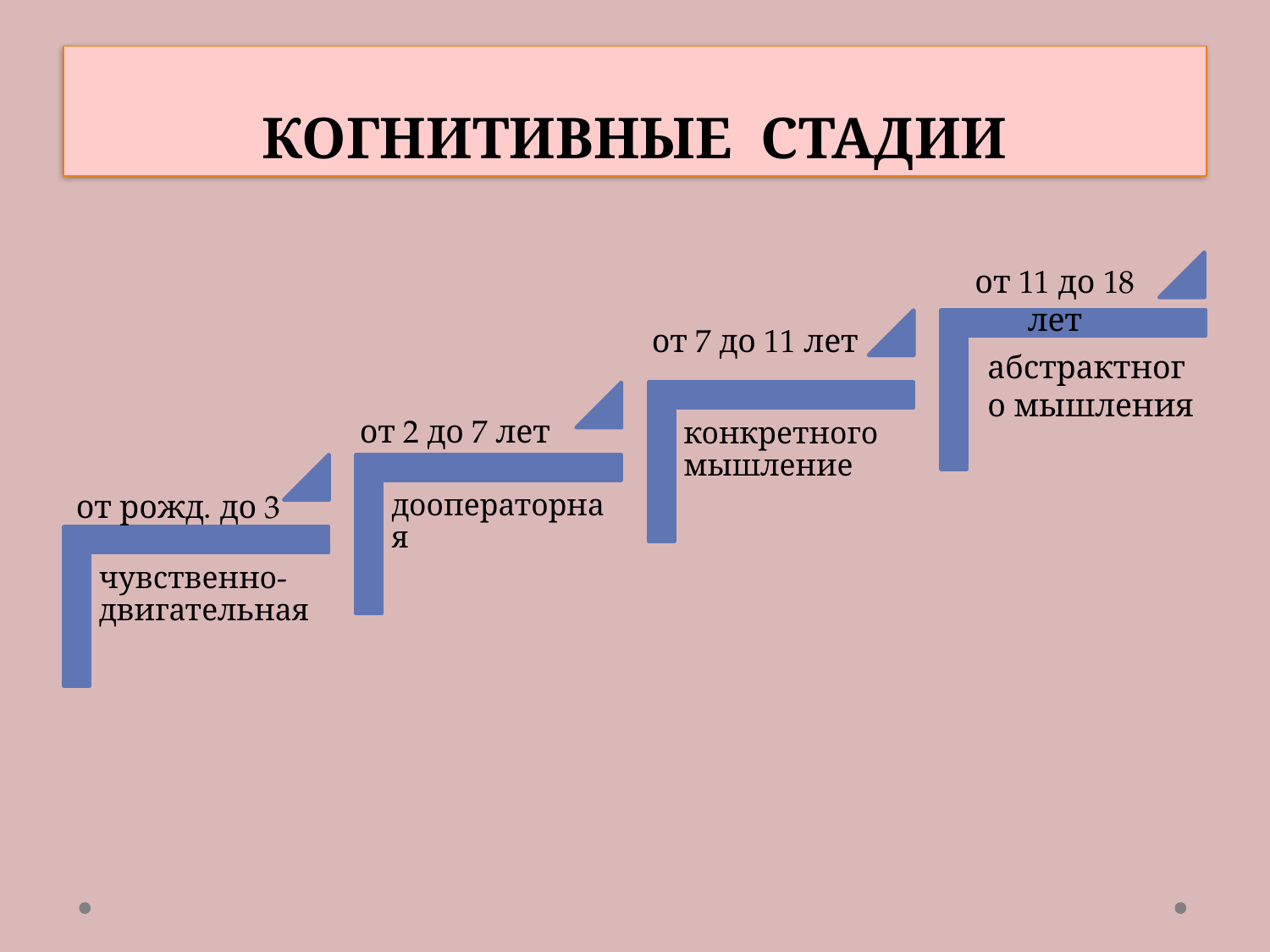

КОГНИТИВНЫЕ  СТАДИИ
чувственно-двигательная
дооператорная
конкретного мышление

от 11 до 18 лет
от 7 до 11 лет
абстрактного мышления
от 2 до 7 лет
от рожд. до 3